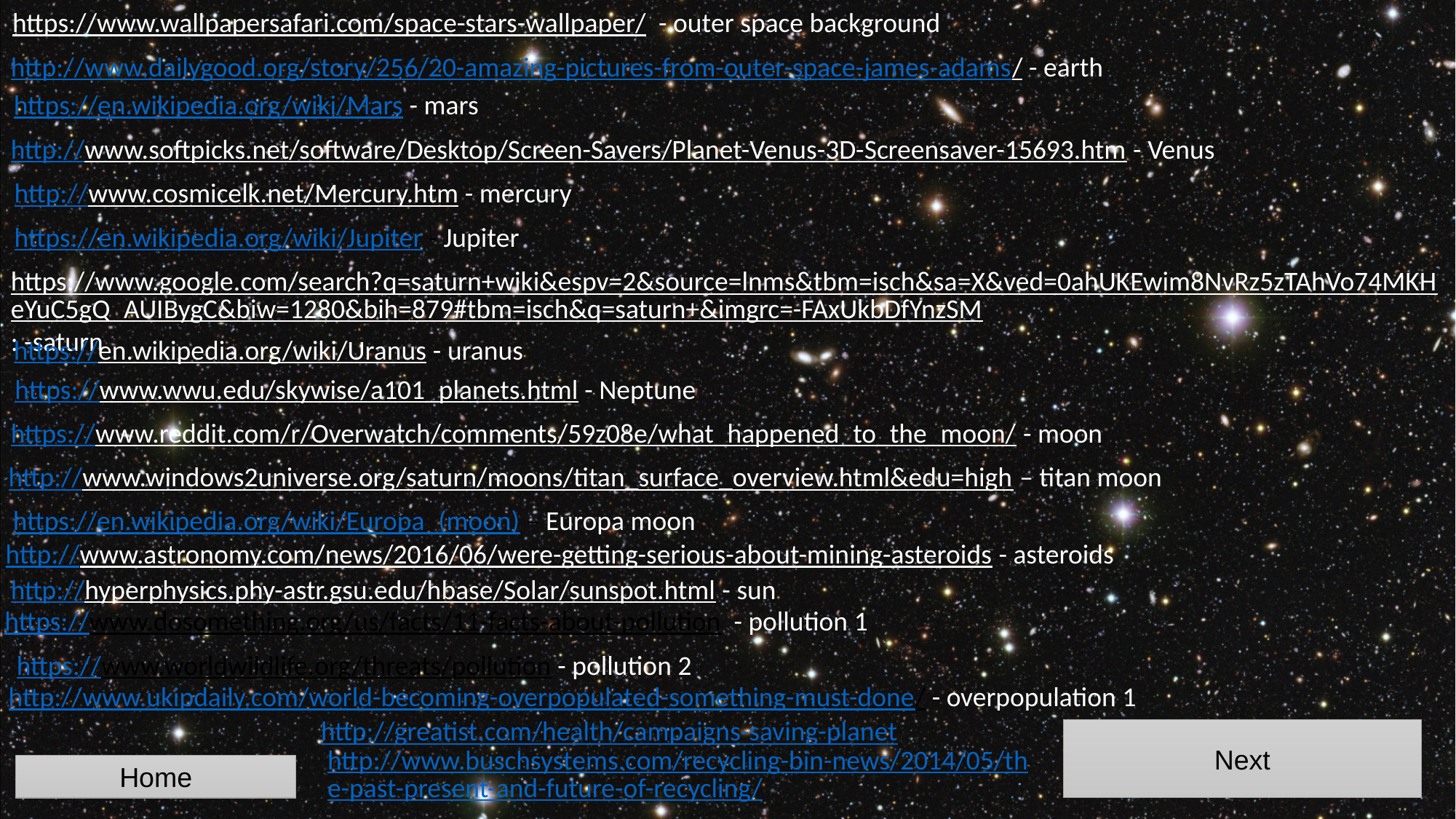

https://www.wallpapersafari.com/space-stars-wallpaper/  - outer space background
http://www.dailygood.org/story/256/20-amazing-pictures-from-outer-space-james-adams/ - earth
https://en.wikipedia.org/wiki/Mars - mars
http://www.softpicks.net/software/Desktop/Screen-Savers/Planet-Venus-3D-Screensaver-15693.htm - Venus
http://www.cosmicelk.net/Mercury.htm - mercury
https://en.wikipedia.org/wiki/Jupiter - Jupiter
https://www.google.com/search?q=saturn+wiki&espv=2&source=lnms&tbm=isch&sa=X&ved=0ahUKEwim8NvRz5zTAhVo74MKHeYuC5gQ_AUIBygC&biw=1280&bih=879#tbm=isch&q=saturn+&imgrc=-FAxUkbDfYnzSM: -saturn
https://en.wikipedia.org/wiki/Uranus - uranus
https://www.wwu.edu/skywise/a101_planets.html - Neptune
https://www.reddit.com/r/Overwatch/comments/59z08e/what_happened_to_the_moon/ - moon
http://www.windows2universe.org/saturn/moons/titan_surface_overview.html&edu=high – titan moon
https://en.wikipedia.org/wiki/Europa_(moon) – Europa moon
http://www.astronomy.com/news/2016/06/were-getting-serious-about-mining-asteroids - asteroids
http://hyperphysics.phy-astr.gsu.edu/hbase/Solar/sunspot.html - sun
https://www.dosomething.org/us/facts/11-facts-about-pollution  - pollution 1
https://www.worldwildlife.org/threats/pollution - pollution 2
http://www.ukipdaily.com/world-becoming-overpopulated-something-must-done/ - overpopulation 1
http://greatist.com/health/campaigns-saving-planet
Next
http://www.buschsystems.com/recycling-bin-news/2014/05/the-past-present-and-future-of-recycling/
Home